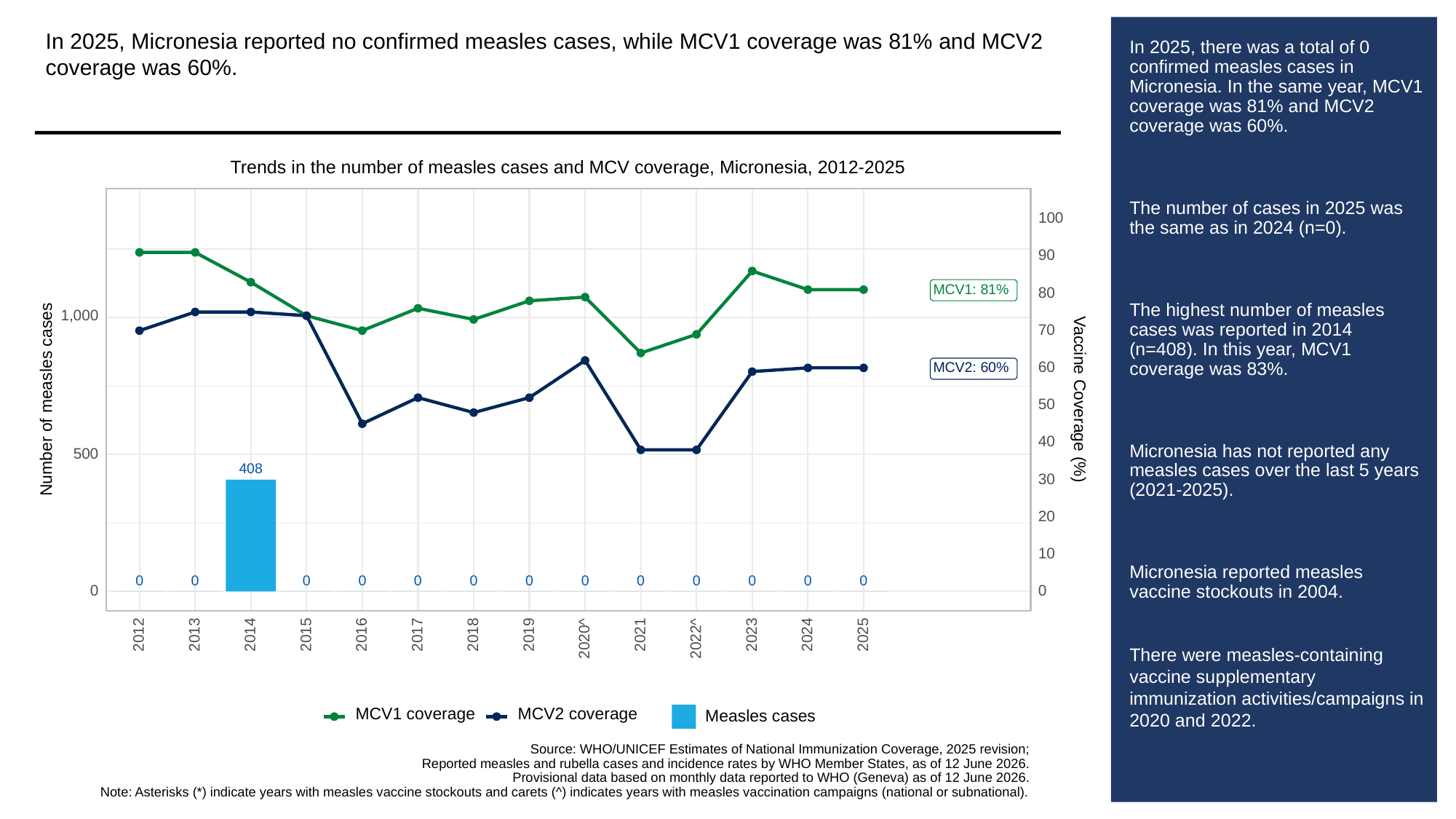

In 2025, Micronesia reported no confirmed measles cases, while MCV1 coverage was 81% and MCV2 coverage was 60%.
# In 2025, there was a total of 0 confirmed measles cases in Micronesia. In the same year, MCV1 coverage was 81% and MCV2 coverage was 60%.

The number of cases in 2025 was the same as in 2024 (n=0).

The highest number of measles cases was reported in 2014 (n=408). In this year, MCV1 coverage was 83%.

Micronesia has not reported any measles cases over the last 5 years (2021-2025).

Micronesia reported measles vaccine stockouts in 2004.

There were measles-containing vaccine supplementary immunization activities/campaigns in 2020 and 2022.

Trends in the number of measles cases and MCV coverage, Micronesia, 2012-2025

100

90

MCV1: 81%

80

1,000

70

60
MCV2: 60%

Vaccine Coverage (%)
Number of measles cases

50

40

500

408
30

20

10
0
0
0
0
0
0
0
0
0
0
0
0
0
0
0

2013
2023
2012
2014
2015
2016
2017
2018
2019
2021
2024
2025
2020^
2022^

MCV1 coverage
MCV2 coverage
Measles cases

Source: WHO/UNICEF Estimates of National Immunization Coverage, 2025 revision;
Reported measles and rubella cases and incidence rates by WHO Member States, as of 12 June 2026.
Provisional data based on monthly data reported to WHO (Geneva) as of 12 June 2026.
Note: Asterisks (*) indicate years with measles vaccine stockouts and carets (^) indicates years with measles vaccination campaigns (national or subnational).